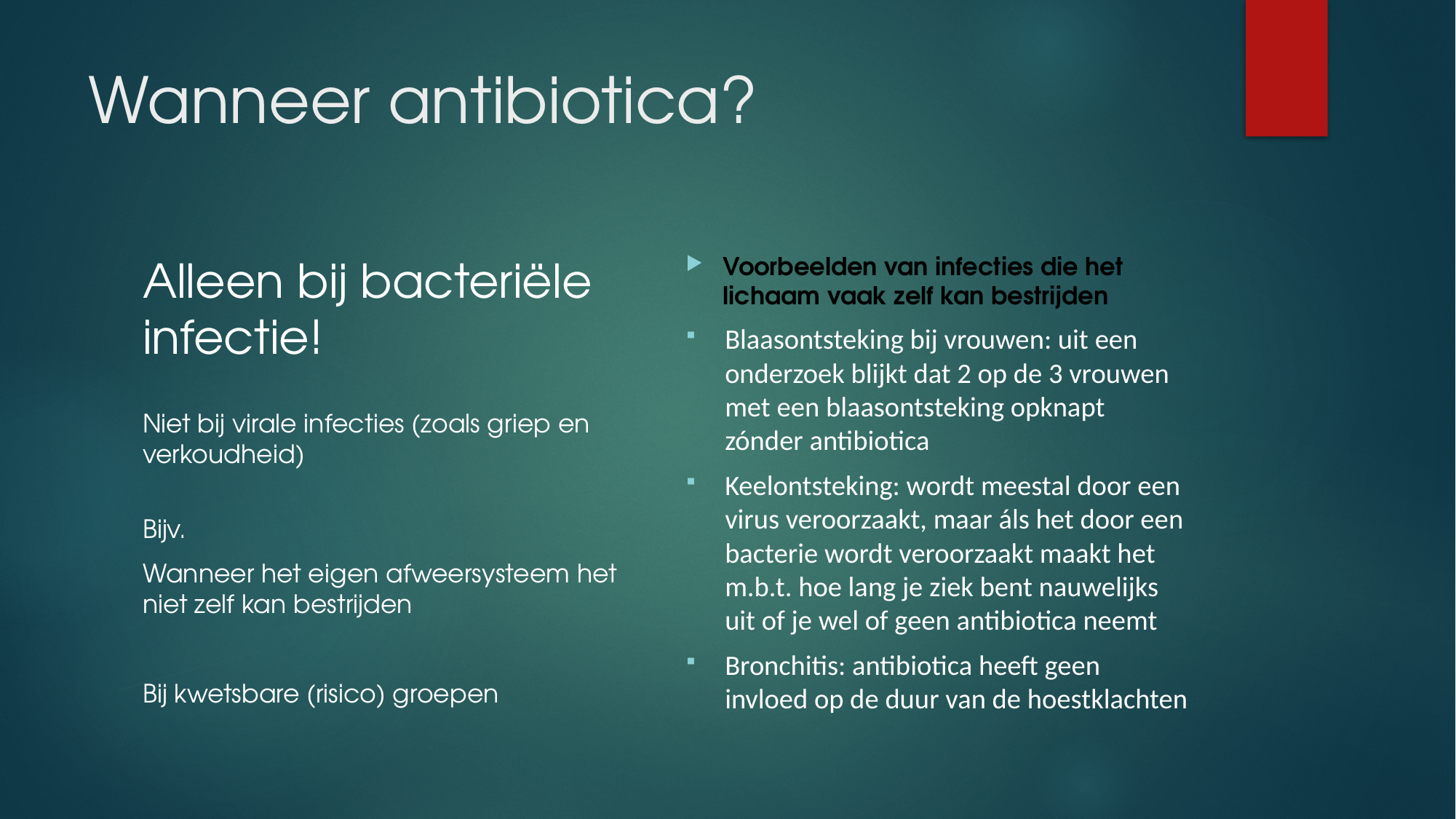

# Wanneer antibiotica?
Voorbeelden van infecties die het lichaam vaak zelf kan bestrijden
Blaasontsteking bij vrouwen: uit een onderzoek blijkt dat 2 op de 3 vrouwen met een blaasontsteking opknapt zónder antibiotica
Keelontsteking: wordt meestal door een virus veroorzaakt, maar áls het door een bacterie wordt veroorzaakt maakt het m.b.t. hoe lang je ziek bent nauwelijks uit of je wel of geen antibiotica neemt
Bronchitis: antibiotica heeft geen invloed op de duur van de hoestklachten

Alleen bij bacteriële infectie!
Niet bij virale infecties (zoals griep en verkoudheid)
Bijv.
Wanneer het eigen afweersysteem het  niet zelf kan bestrijden

Bij kwetsbare (risico) groepen